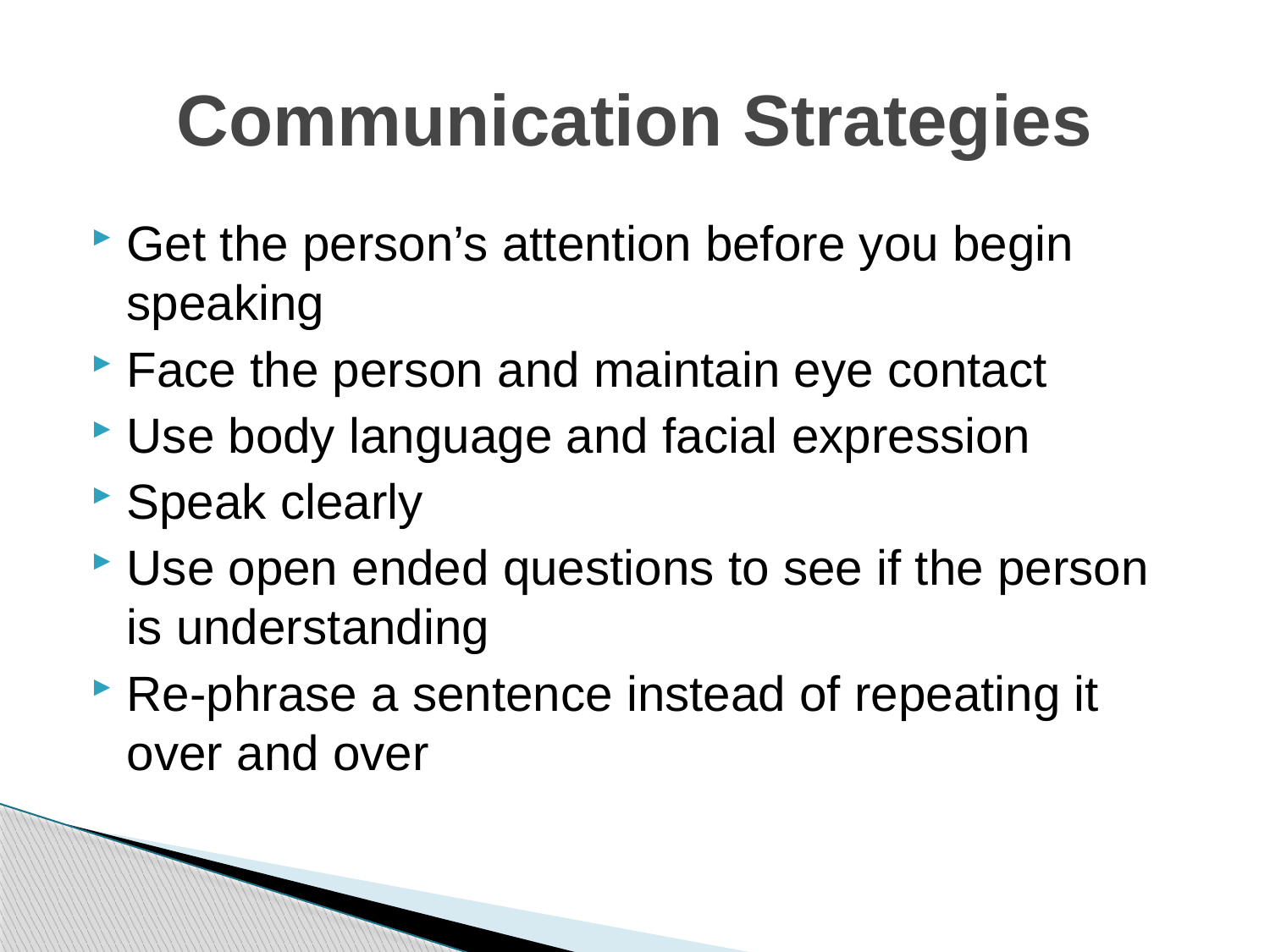

# Communication Strategies
Get the person’s attention before you begin speaking
Face the person and maintain eye contact
Use body language and facial expression
Speak clearly
Use open ended questions to see if the person is understanding
Re-phrase a sentence instead of repeating it over and over